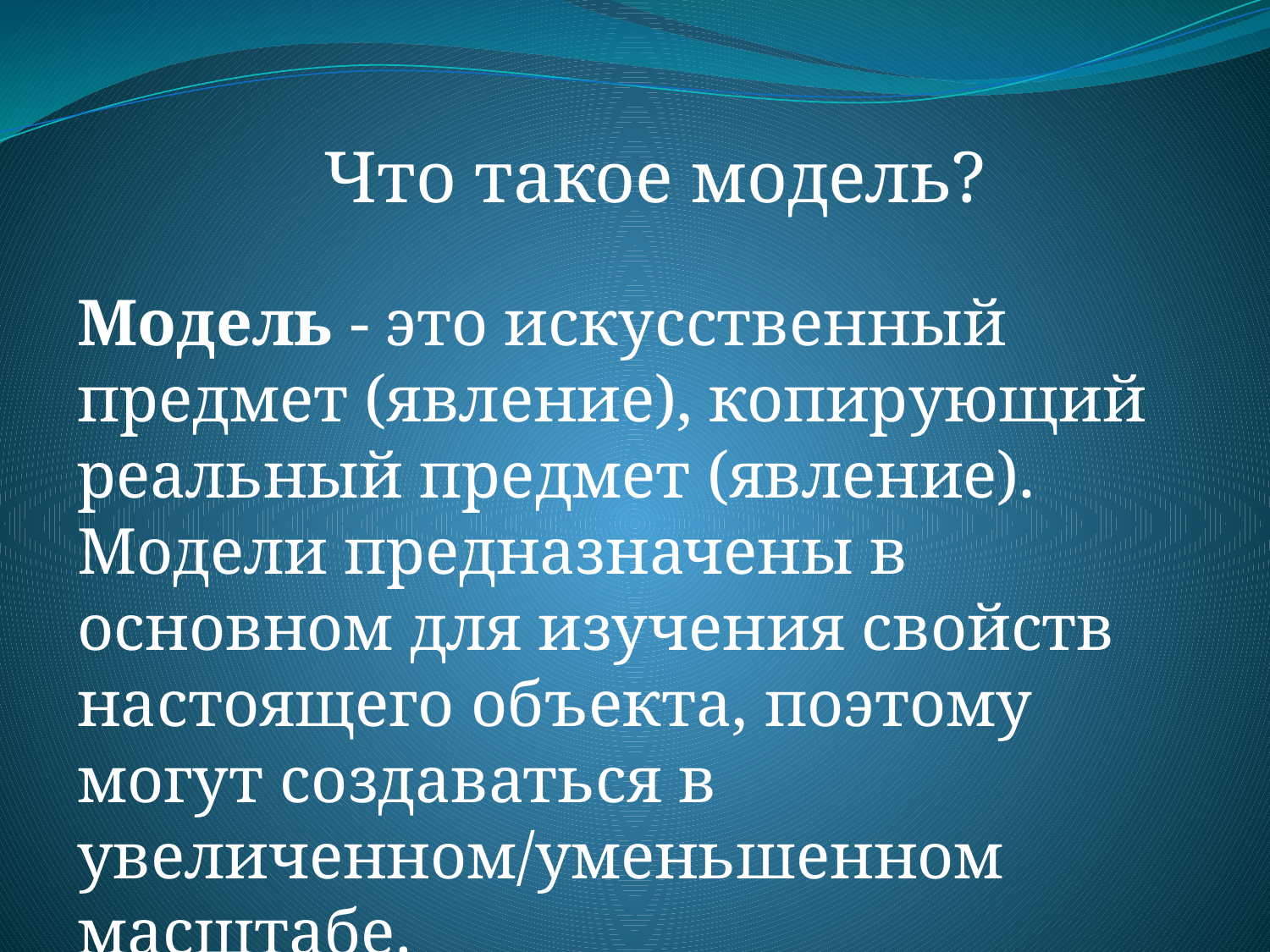

Что такое модель?

Модель - это искусственный предмет (явление), копирующий реальный предмет (явление). Модели предназначены в основном для изучения свойств настоящего объекта, поэтому могут создаваться в увеличенном/уменьшенном масштабе.